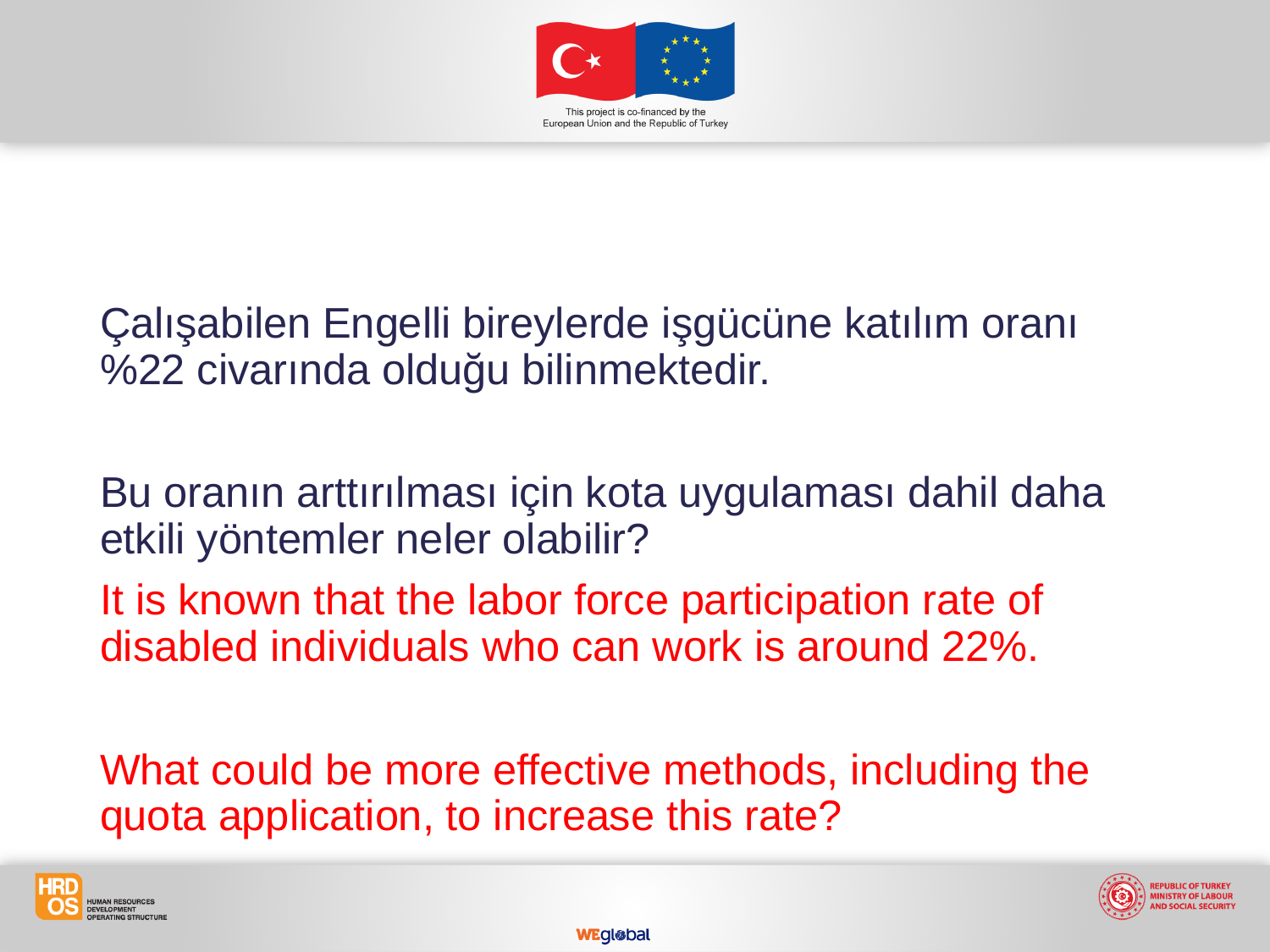

Çalışabilen Engelli bireylerde işgücüne katılım oranı %22 civarında olduğu bilinmektedir.

Bu oranın arttırılması için kota uygulaması dahil daha etkili yöntemler neler olabilir?
It is known that the labor force participation rate of disabled individuals who can work is around 22%.

What could be more effective methods, including the quota application, to increase this rate?